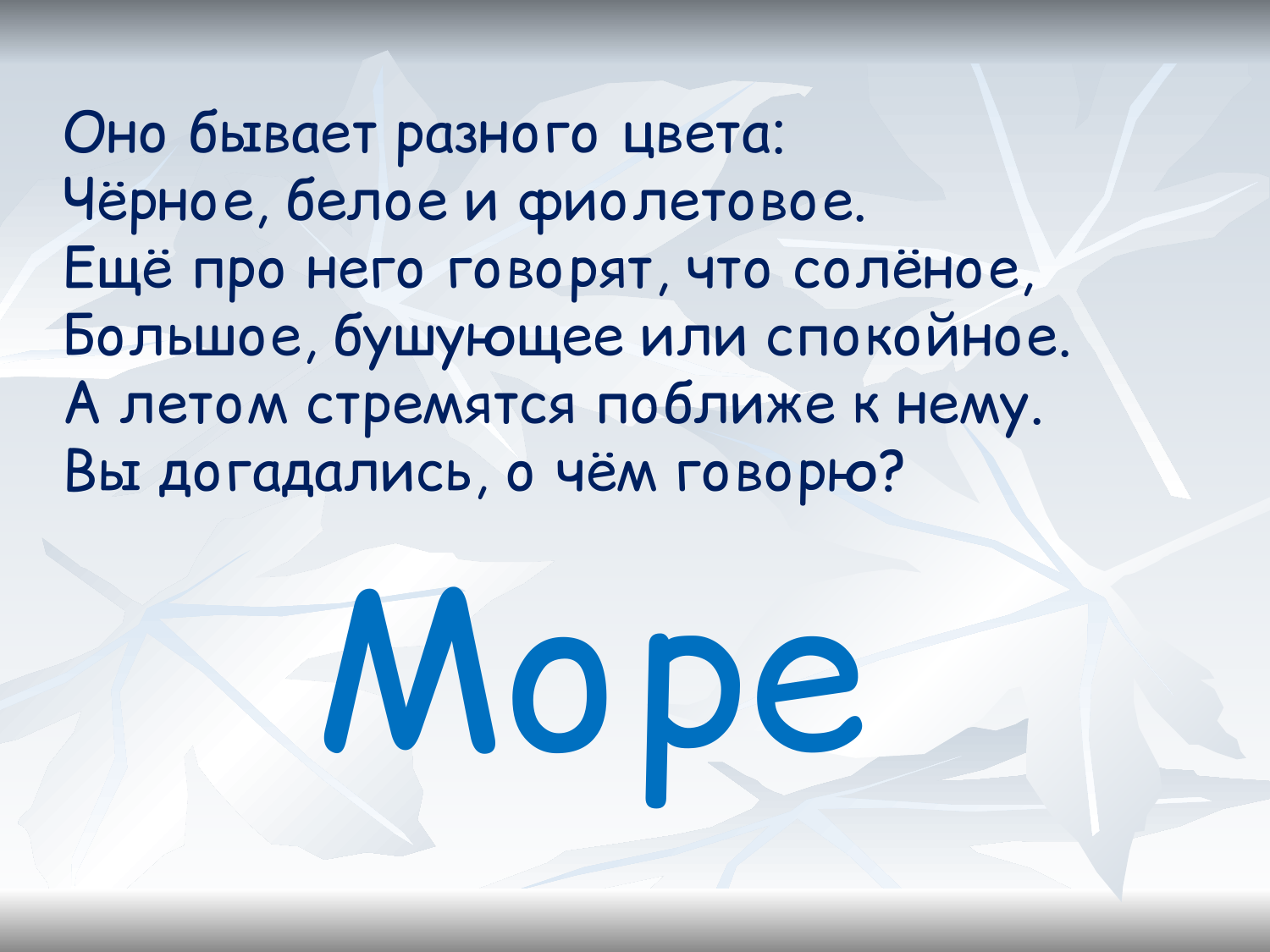

Оно бывает разного цвета:
Чёрное, белое и фиолетовое.
Ещё про него говорят, что солёное,
Большое, бушующее или спокойное.
А летом стремятся поближе к нему.
Вы догадались, о чём говорю?
Море